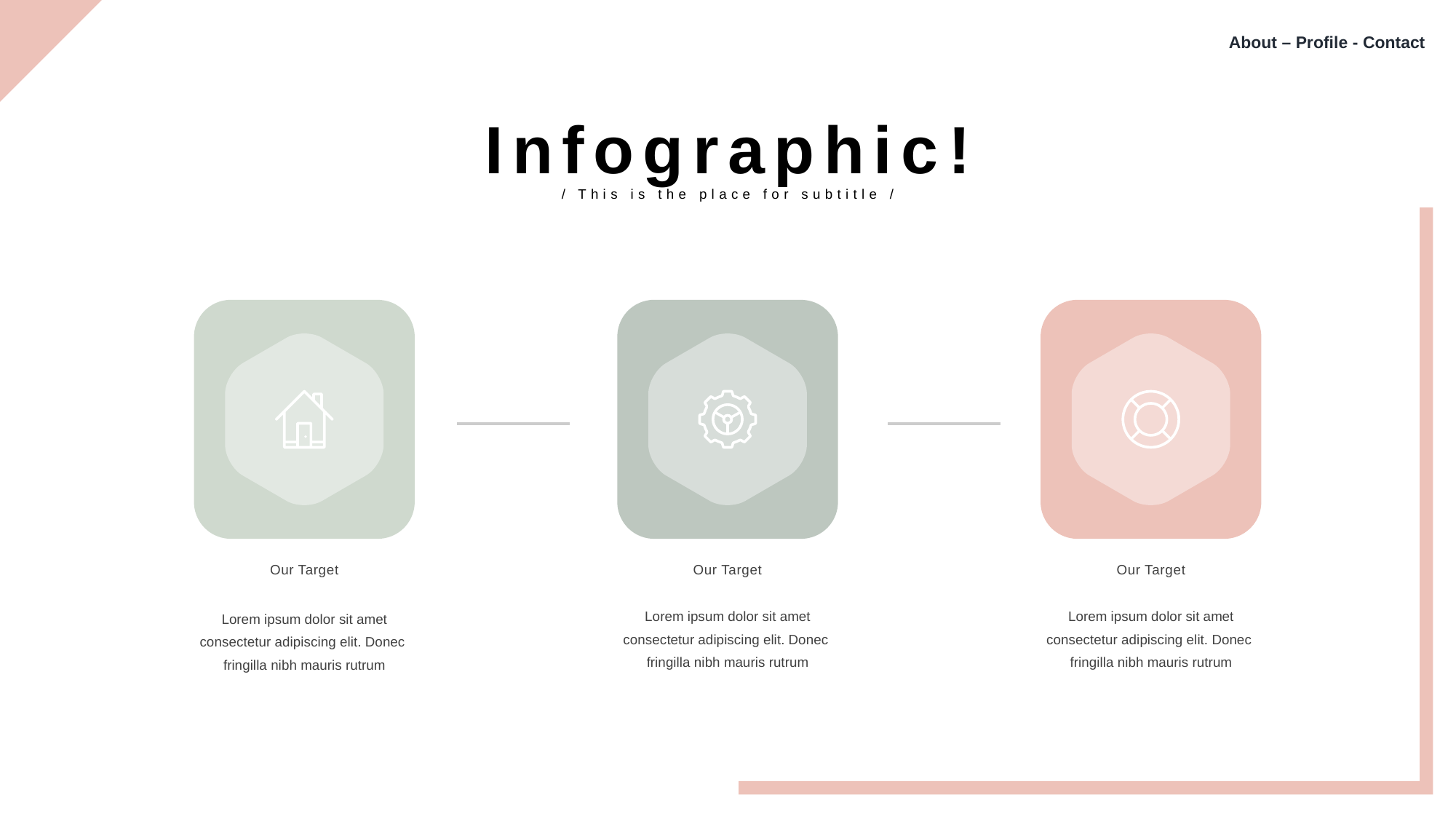

About – Profile - Contact
Infographic!
/ This is the place for subtitle /

Our Target
Our Target
Our Target
Lorem ipsum dolor sit amet
consectetur adipiscing elit. Donec
fringilla nibh mauris rutrum
Lorem ipsum dolor sit amet
consectetur adipiscing elit. Donec
fringilla nibh mauris rutrum
Lorem ipsum dolor sit amet
consectetur adipiscing elit. Donec
fringilla nibh mauris rutrum